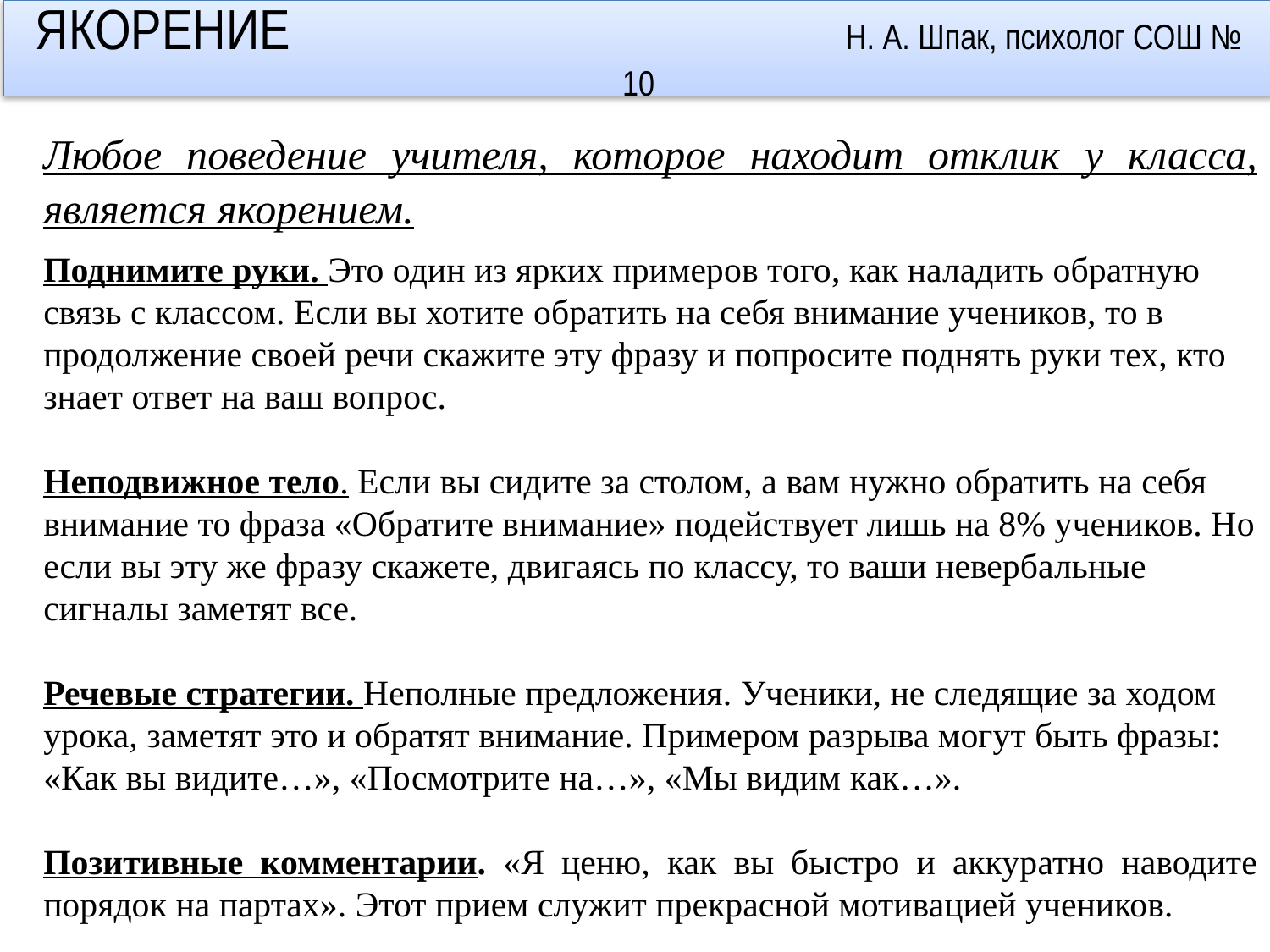

# ЯКОРЕНИЕ                                           Н. А. Шпак, психолог СОШ № 10
Любое поведение учителя, которое находит отклик у класса, является якорением.
Поднимите руки. Это один из ярких примеров того, как наладить обратную связь с классом. Если вы хотите обратить на себя внимание учеников, то в продолжение своей речи скажите эту фразу и попросите поднять руки тех, кто знает ответ на ваш вопрос.

Неподвижное тело. Если вы сидите за столом, а вам нужно обратить на себя внимание то фраза «Обратите внимание» подействует лишь на 8% учеников. Но если вы эту же фразу скажете, двигаясь по классу, то ваши невербальные сигналы заметят все.

Речевые стратегии. Неполные предложения. Ученики, не следящие за ходом урока, заметят это и обратят внимание. Примером разрыва могут быть фразы: «Как вы видите…», «Посмотрите на…», «Мы видим как…».

Позитивные комментарии. «Я ценю, как вы быстро и аккуратно наводите порядок на партах». Этот прием служит прекрасной мотивацией учеников.